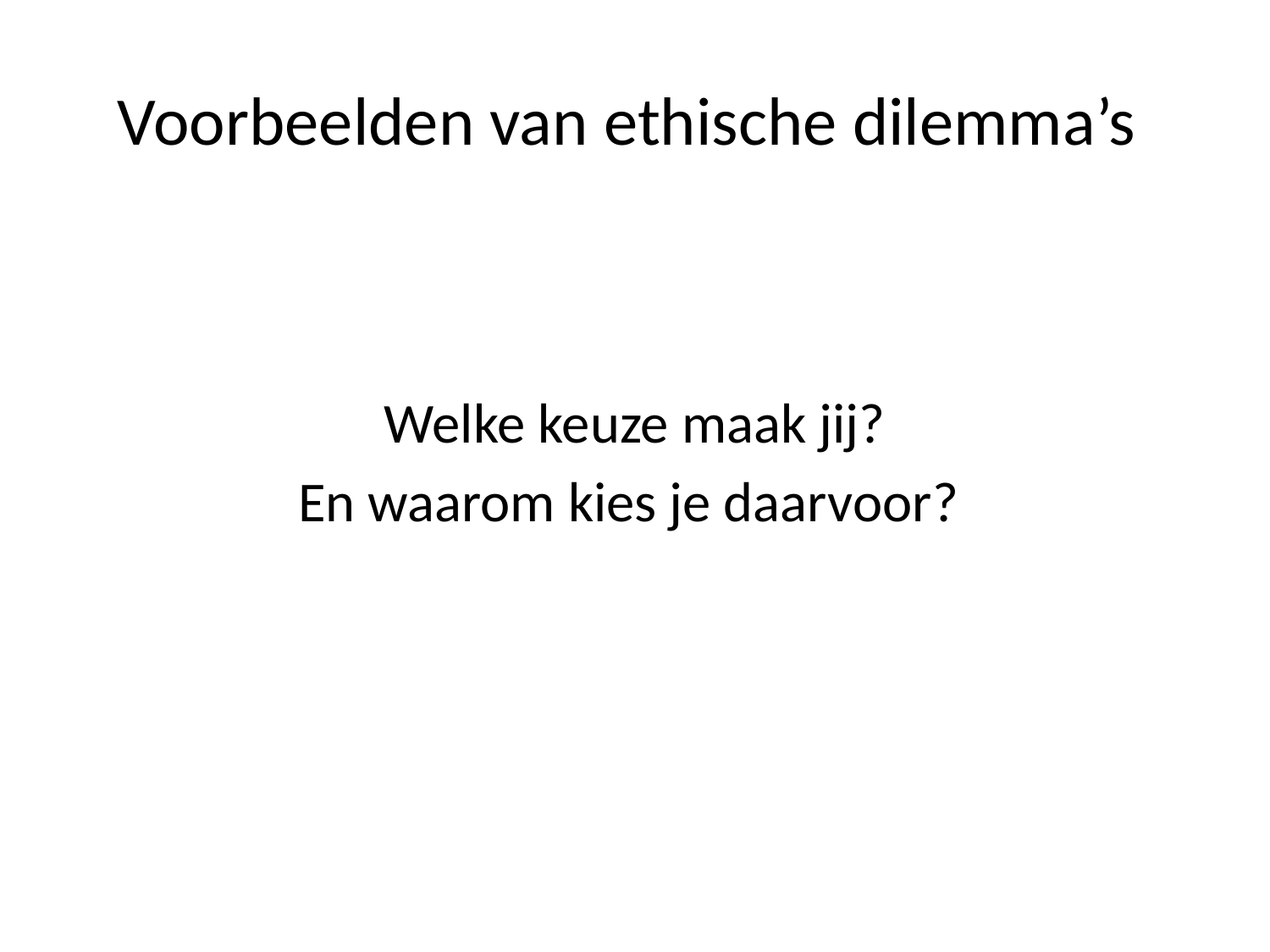

# Voorbeelden van ethische dilemma’s

Welke keuze maak jij?
En waarom kies je daarvoor?